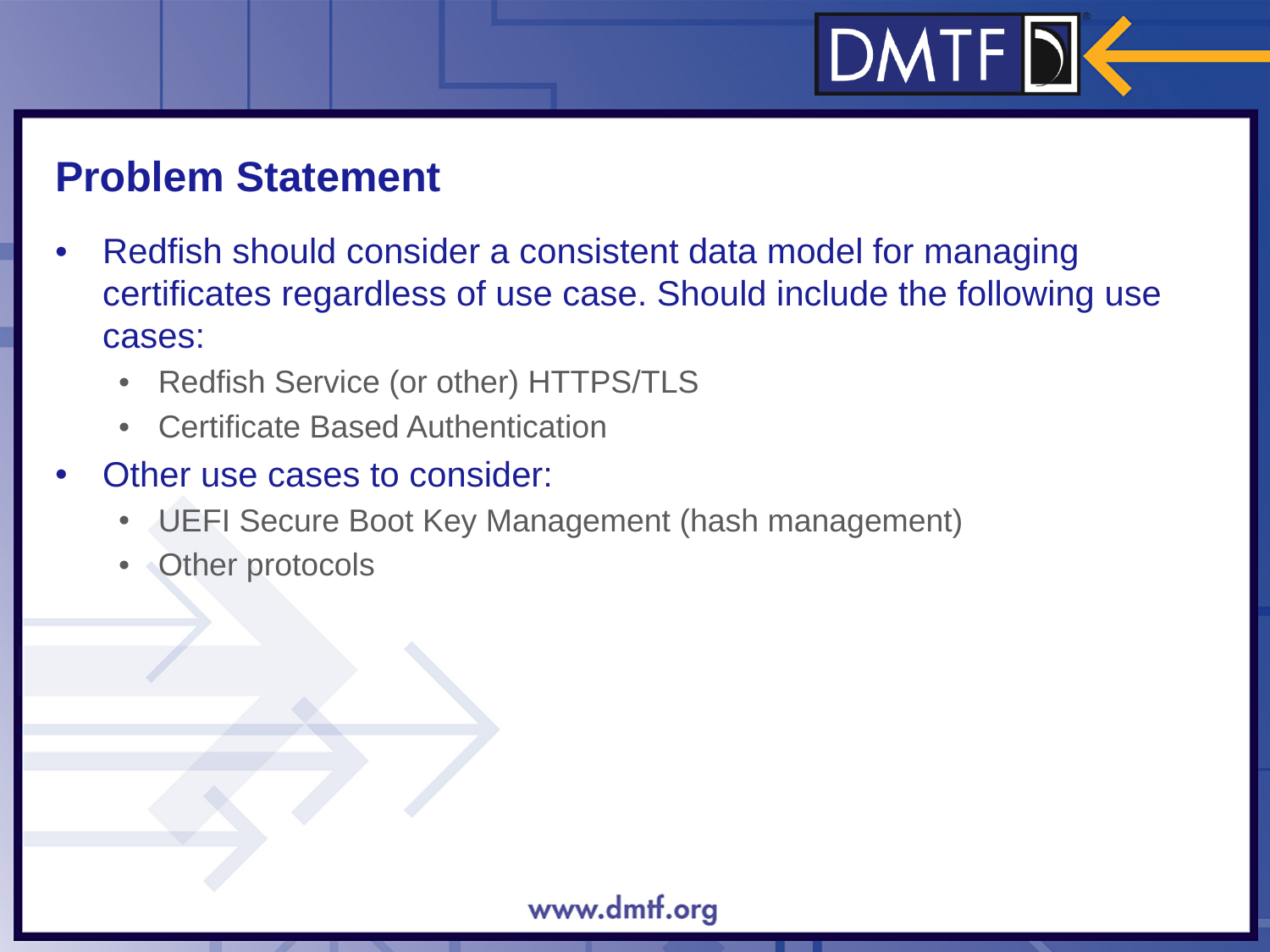

# Problem Statement
Redfish should consider a consistent data model for managing certificates regardless of use case. Should include the following use cases:
Redfish Service (or other) HTTPS/TLS
Certificate Based Authentication
Other use cases to consider:
UEFI Secure Boot Key Management (hash management)
Other protocols